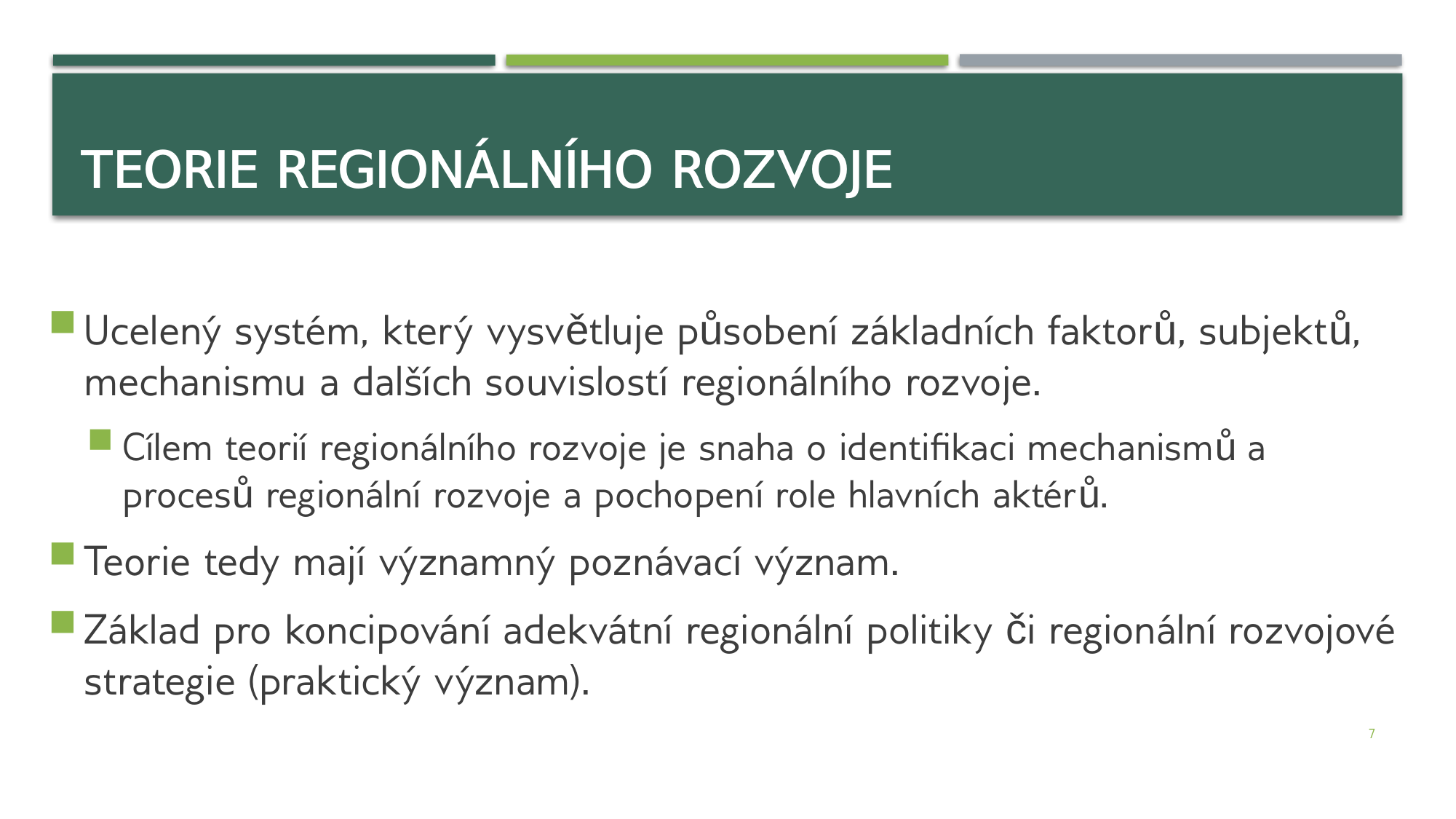

# teorie regionálního rozvoje
Ucelený systém, který vysvětluje působení základních faktorů, subjektů, mechanismu a dalších souvislostí regionálního rozvoje.
Cílem teorií regionálního rozvoje je snaha o identifikaci mechanismů a procesů regionální rozvoje a pochopení role hlavních aktérů.
Teorie tedy mají významný poznávací význam.
Základ pro koncipování adekvátní regionální politiky či regionální rozvojové strategie (praktický význam).
7